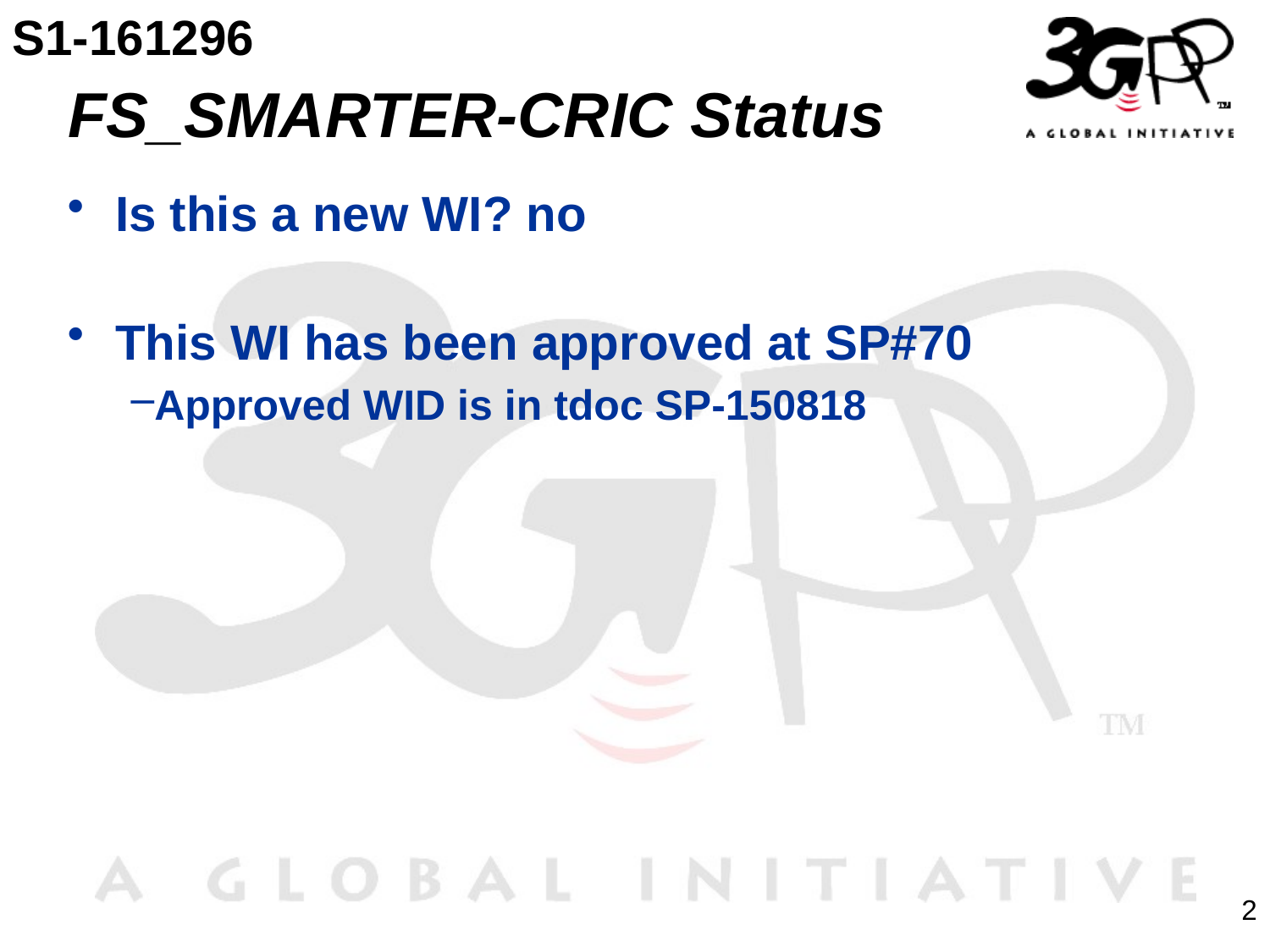

S1-161296
# FS_SMARTER-CRIC Status
Is this a new WI? no

This WI has been approved at SP#70
Approved WID is in tdoc SP-150818
2